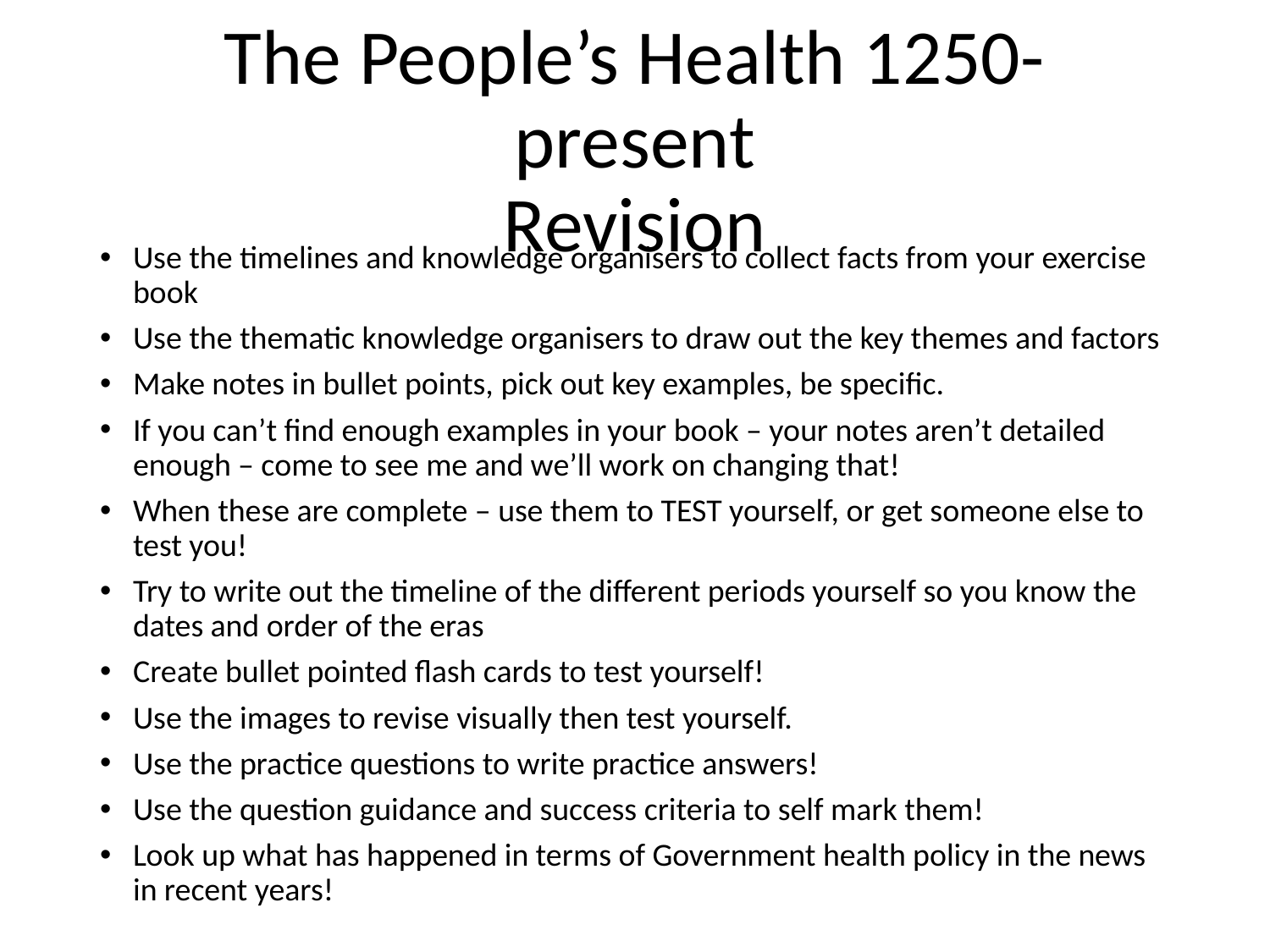

# The People’s Health 1250- present Revision
Use the timelines and knowledge organisers to collect facts from your exercise book
Use the thematic knowledge organisers to draw out the key themes and factors
Make notes in bullet points, pick out key examples, be specific.
If you can’t find enough examples in your book – your notes aren’t detailed enough – come to see me and we’ll work on changing that!
When these are complete – use them to TEST yourself, or get someone else to test you!
Try to write out the timeline of the different periods yourself so you know the dates and order of the eras
Create bullet pointed flash cards to test yourself!
Use the images to revise visually then test yourself.
Use the practice questions to write practice answers!
Use the question guidance and success criteria to self mark them!
Look up what has happened in terms of Government health policy in the news in recent years!